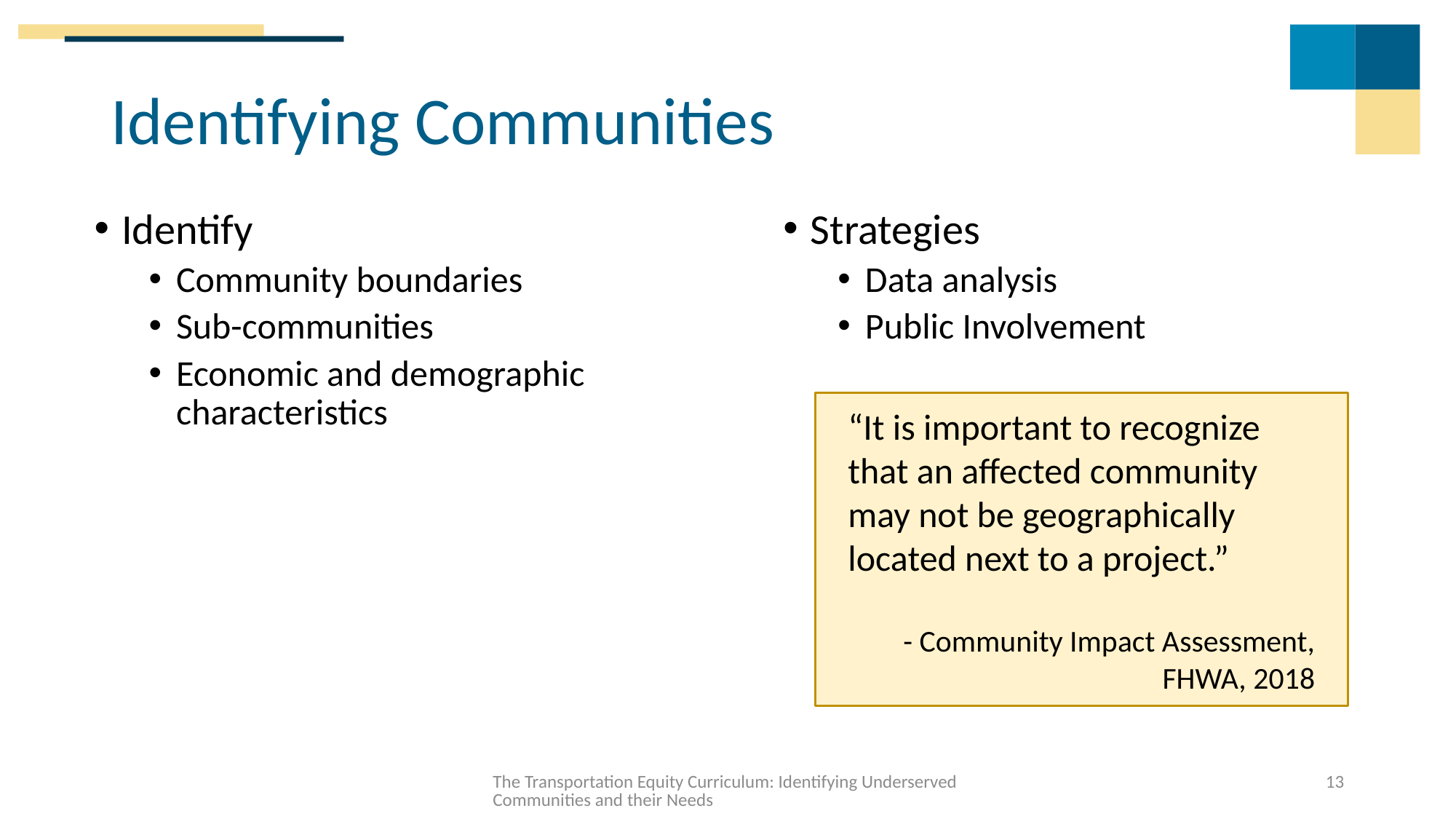

# Identifying Communities
Identify
Community boundaries
Sub-communities
Economic and demographic characteristics
Strategies
Data analysis
Public Involvement
“It is important to recognize that an affected community may not be geographically located next to a project.”

- Community Impact Assessment, FHWA, 2018
The Transportation Equity Curriculum: Identifying Underserved Communities and their Needs
13